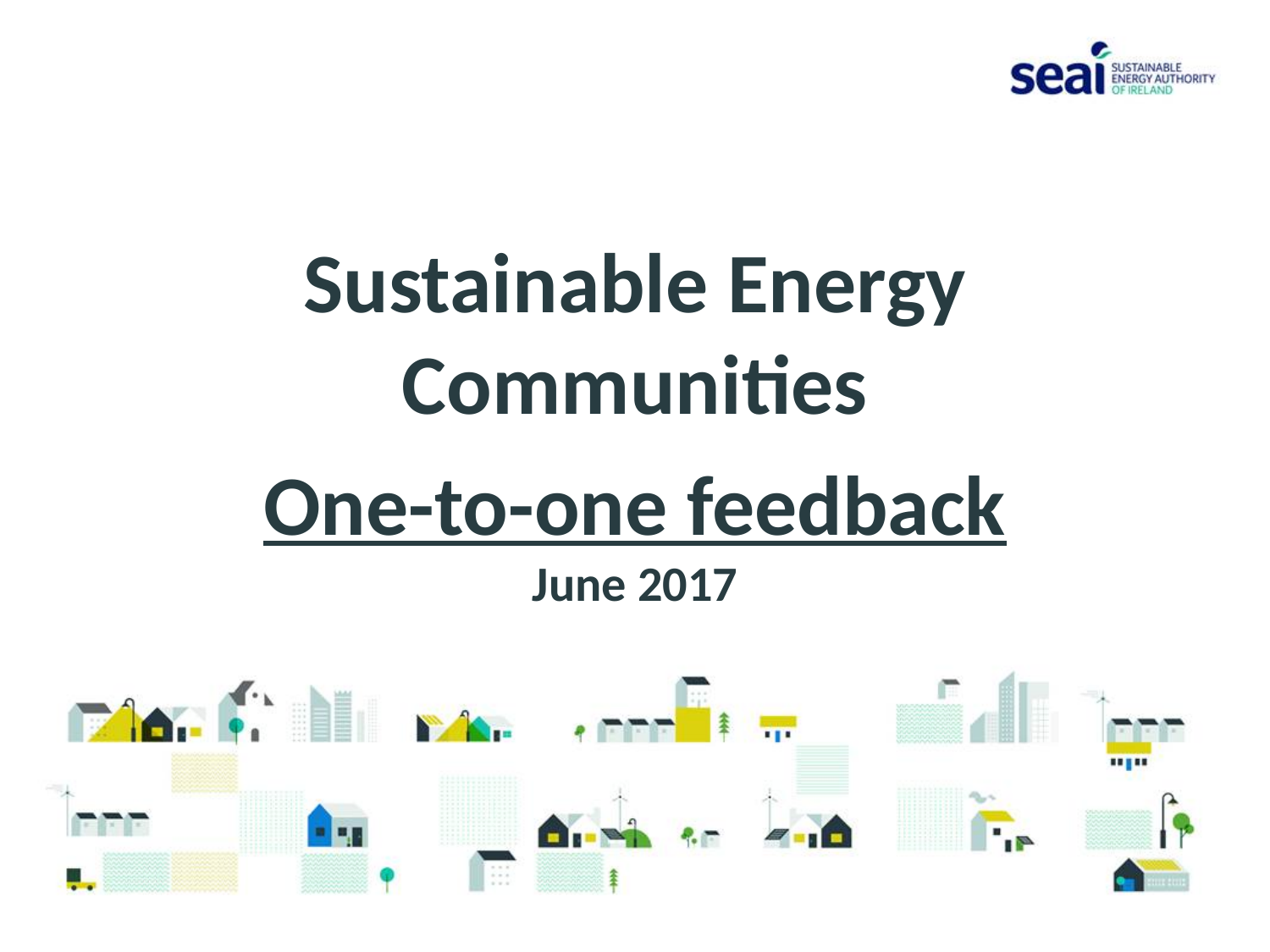

#
Sustainable Energy Communities
One-to-one feedback
June 2017